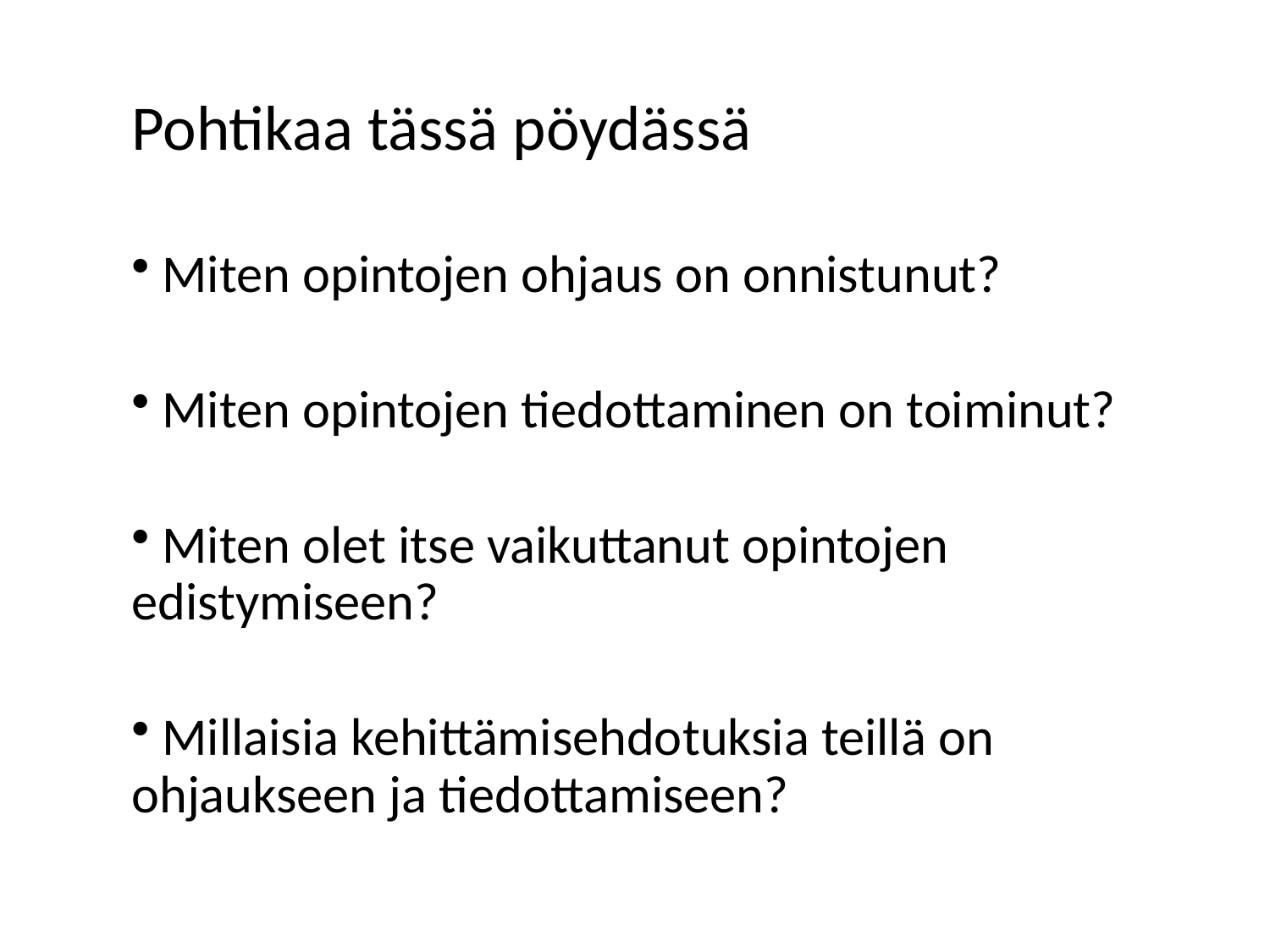

Pohtikaa tässä pöydässä

 Miten opintojen ohjaus on onnistunut?

 Miten opintojen tiedottaminen on toiminut?

 Miten olet itse vaikuttanut opintojen edistymiseen?

 Millaisia kehittämisehdotuksia teillä on ohjaukseen ja tiedottamiseen?